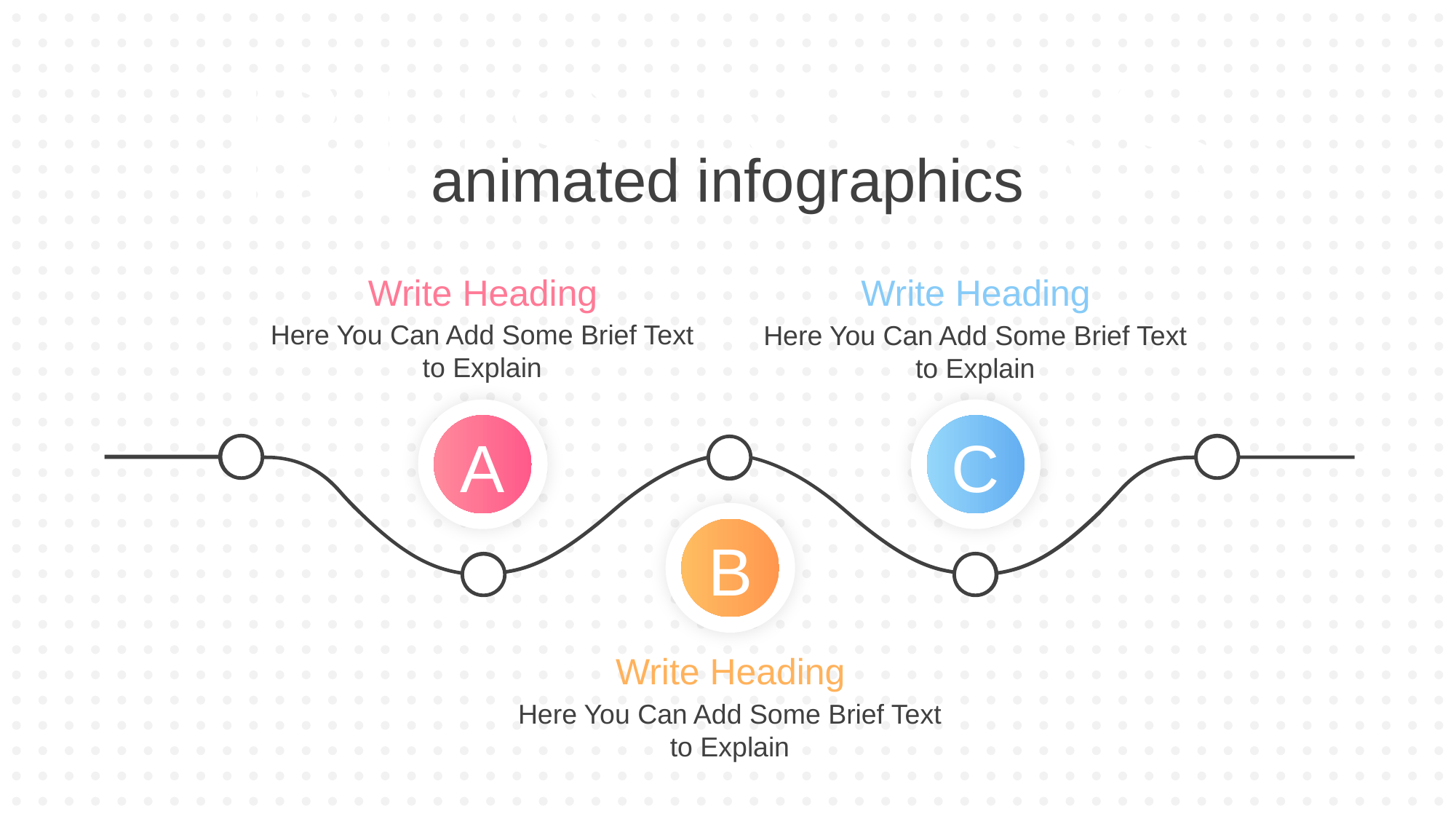

BUSINESS
animated infographics
Write Heading
Here You Can Add Some Brief Text to Explain
Write Heading
Here You Can Add Some Brief Text to Explain

A
C

B

Write Heading
Here You Can Add Some Brief Text to Explain